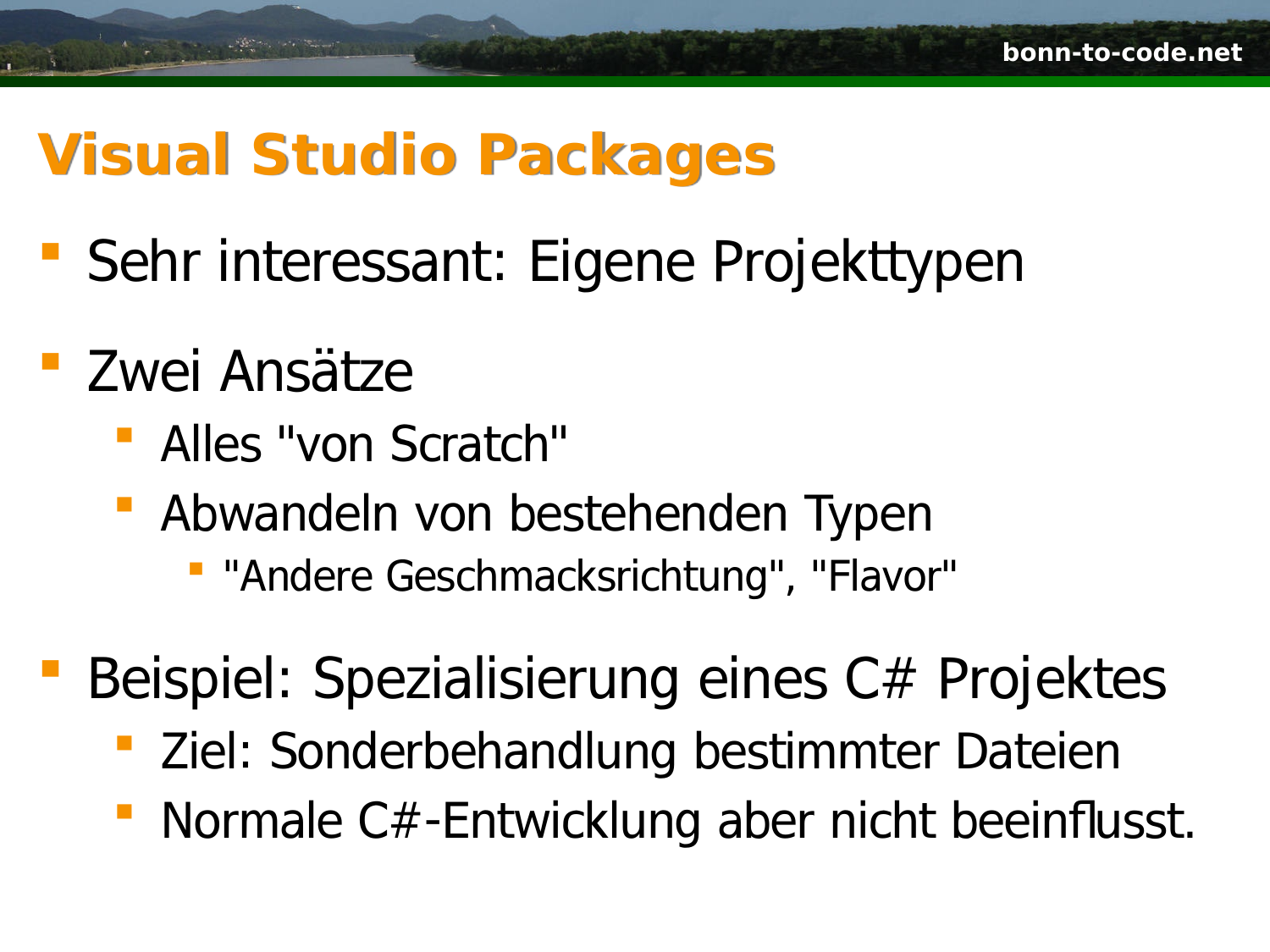

# Visual Studio Packages
Sehr interessant: Eigene Projekttypen
Zwei Ansätze
Alles "von Scratch"
Abwandeln von bestehenden Typen
"Andere Geschmacksrichtung", "Flavor"
Beispiel: Spezialisierung eines C# Projektes
Ziel: Sonderbehandlung bestimmter Dateien
Normale C#-Entwicklung aber nicht beeinflusst.